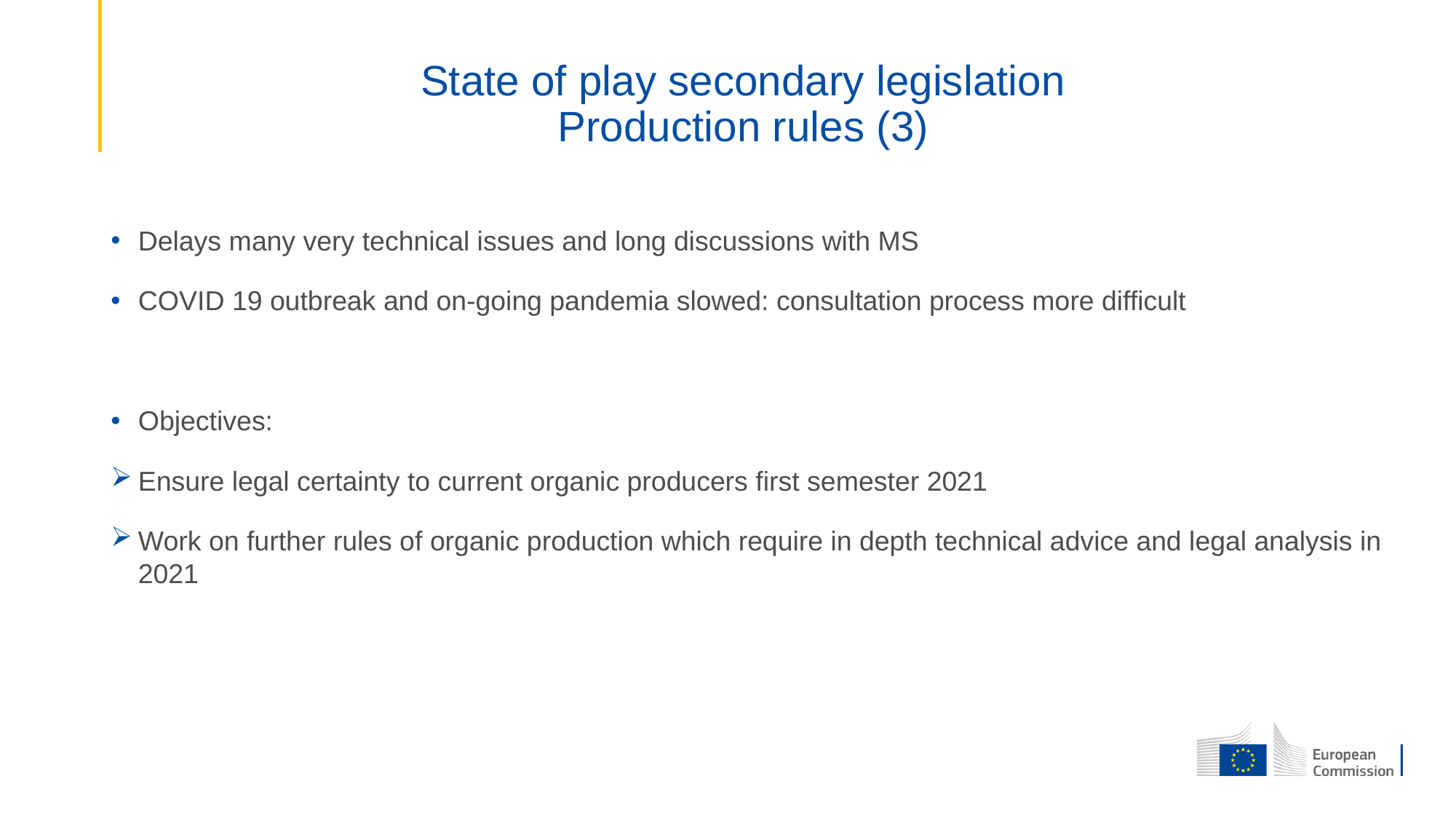

# State of play secondary legislation Production rules (3)
Delays many very technical issues and long discussions with MS
COVID 19 outbreak and on-going pandemia slowed: consultation process more difficult

Objectives:
Ensure legal certainty to current organic producers first semester 2021
Work on further rules of organic production which require in depth technical advice and legal analysis in 2021